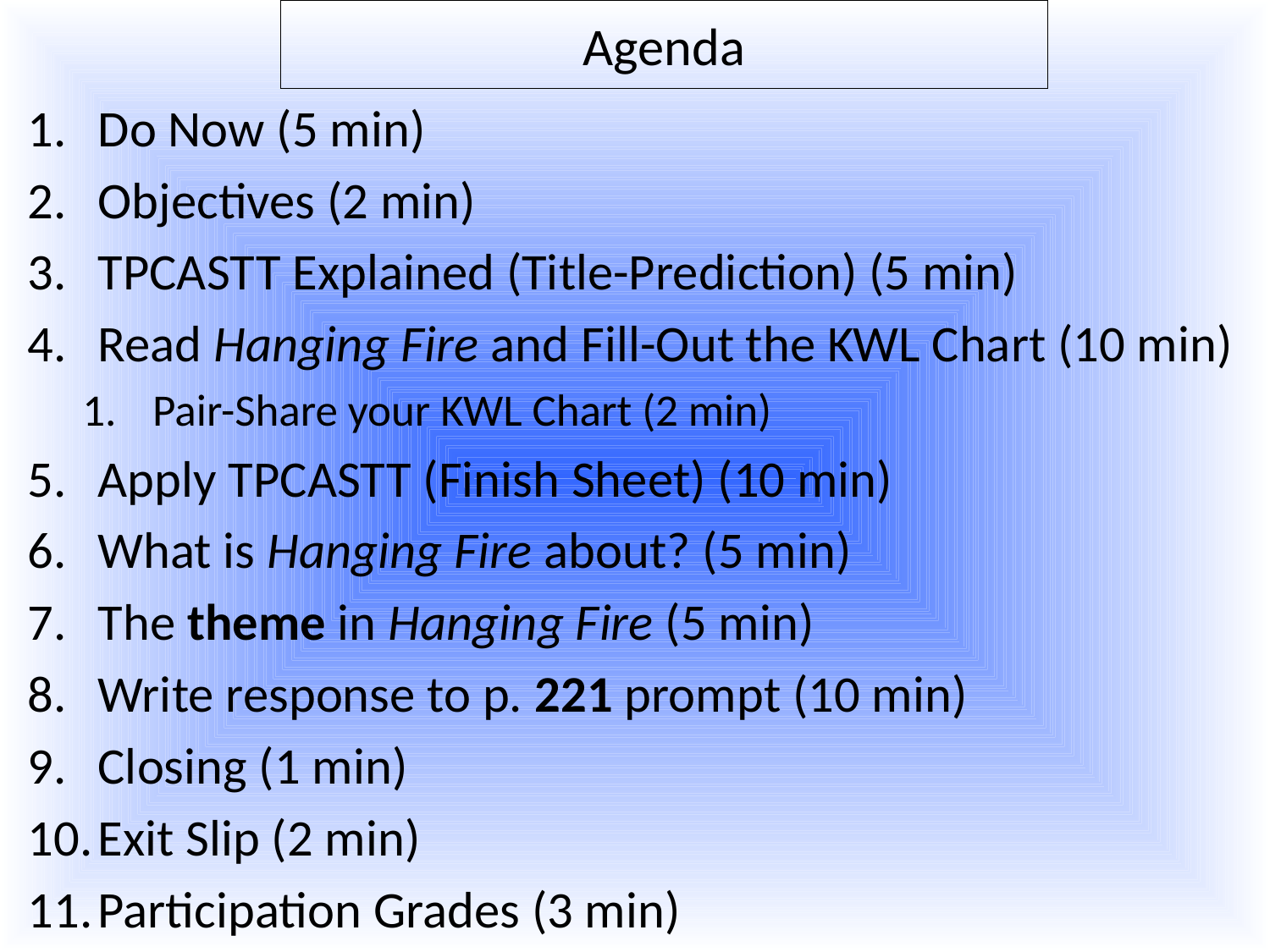

Agenda
Do Now (5 min)
Objectives (2 min)
TPCASTT Explained (Title-Prediction) (5 min)
Read Hanging Fire and Fill-Out the KWL Chart (10 min)
Pair-Share your KWL Chart (2 min)
Apply TPCASTT (Finish Sheet) (10 min)
What is Hanging Fire about? (5 min)
The theme in Hanging Fire (5 min)
Write response to p. 221 prompt (10 min)
Closing (1 min)
Exit Slip (2 min)
Participation Grades (3 min)